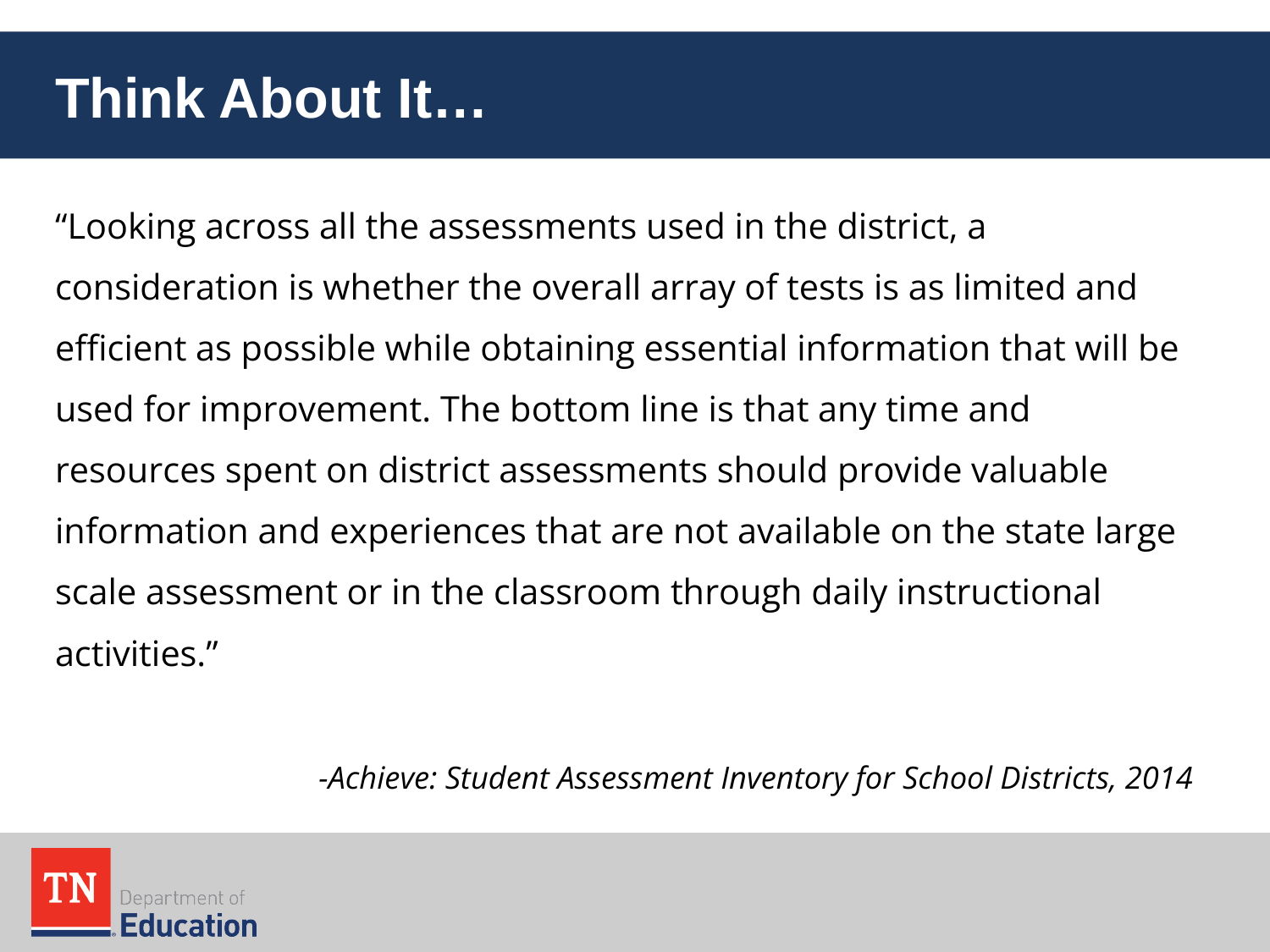

# Think About It…
“Looking across all the assessments used in the district, a consideration is whether the overall array of tests is as limited and efficient as possible while obtaining essential information that will be used for improvement. The bottom line is that any time and resources spent on district assessments should provide valuable information and experiences that are not available on the state large scale assessment or in the classroom through daily instructional activities.”

-Achieve: Student Assessment Inventory for School Districts, 2014